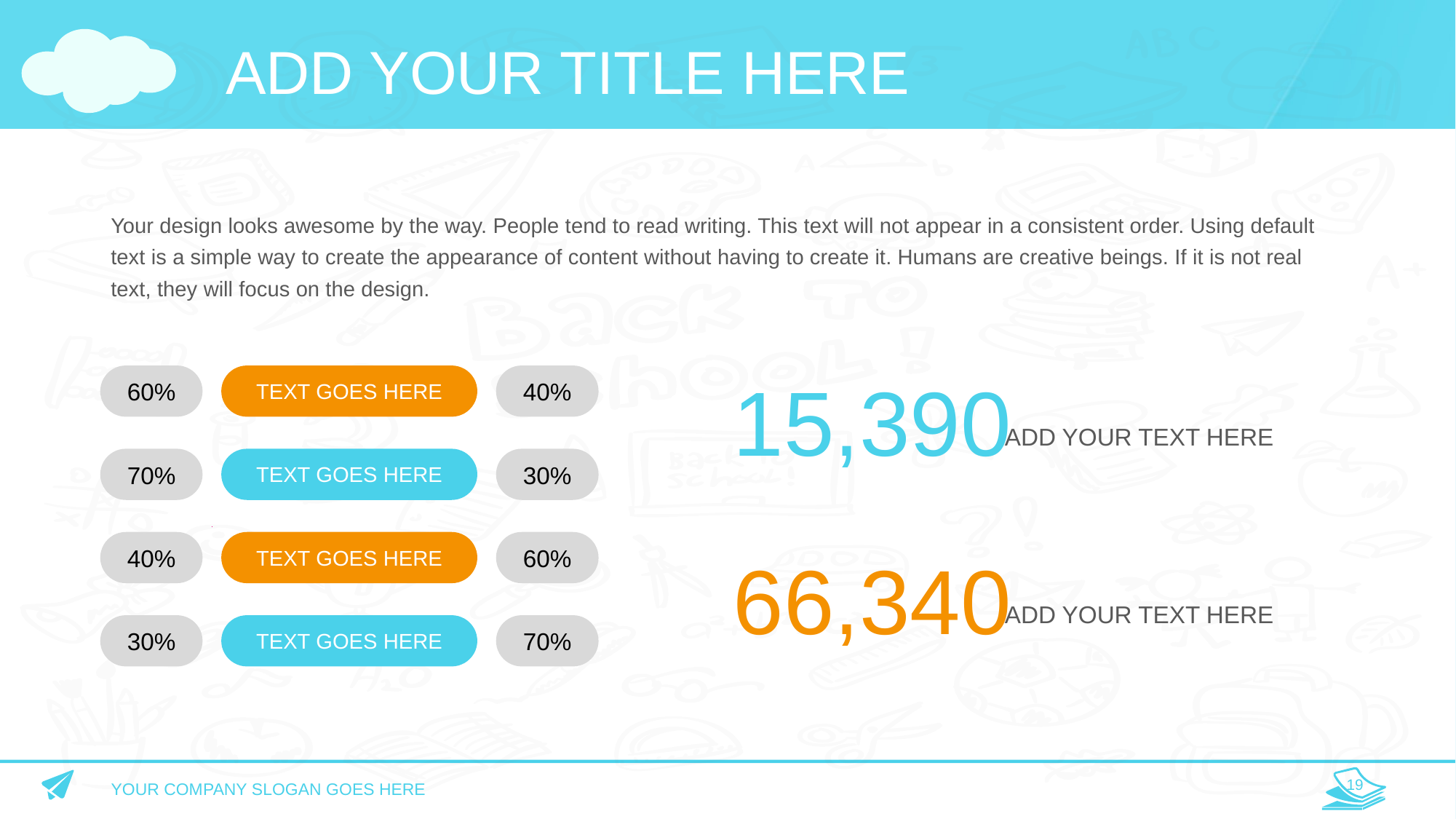

# ADD YOUR TITLE HERE
Your design looks awesome by the way. People tend to read writing. This text will not appear in a consistent order. Using default text is a simple way to create the appearance of content without having to create it. Humans are creative beings. If it is not real text, they will focus on the design.
15,390
60%

40%
TEXT GOES HERE
ADD YOUR TEXT HERE
70%

30%
TEXT GOES HERE
40%

60%
66,340
TEXT GOES HERE
ADD YOUR TEXT HERE
30%

70%
TEXT GOES HERE
YOUR COMPANY SLOGAN GOES HERE